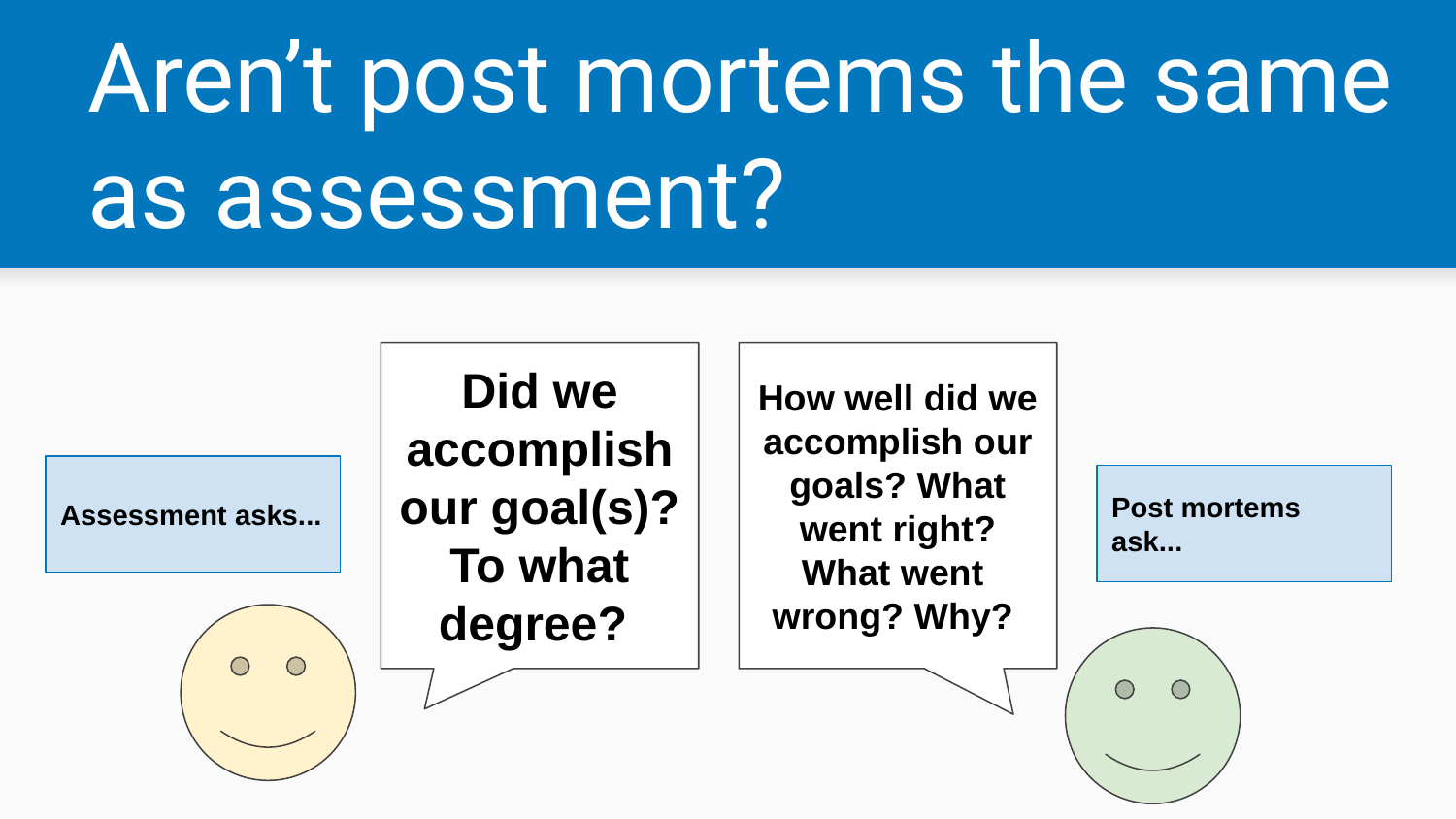

# Aren’t post mortems the same as assessment?

Did we accomplish our goal(s)? To what degree?
How well did we accomplish our goals? What went right? What went  wrong? Why?
Assessment asks...
Post mortems ask...